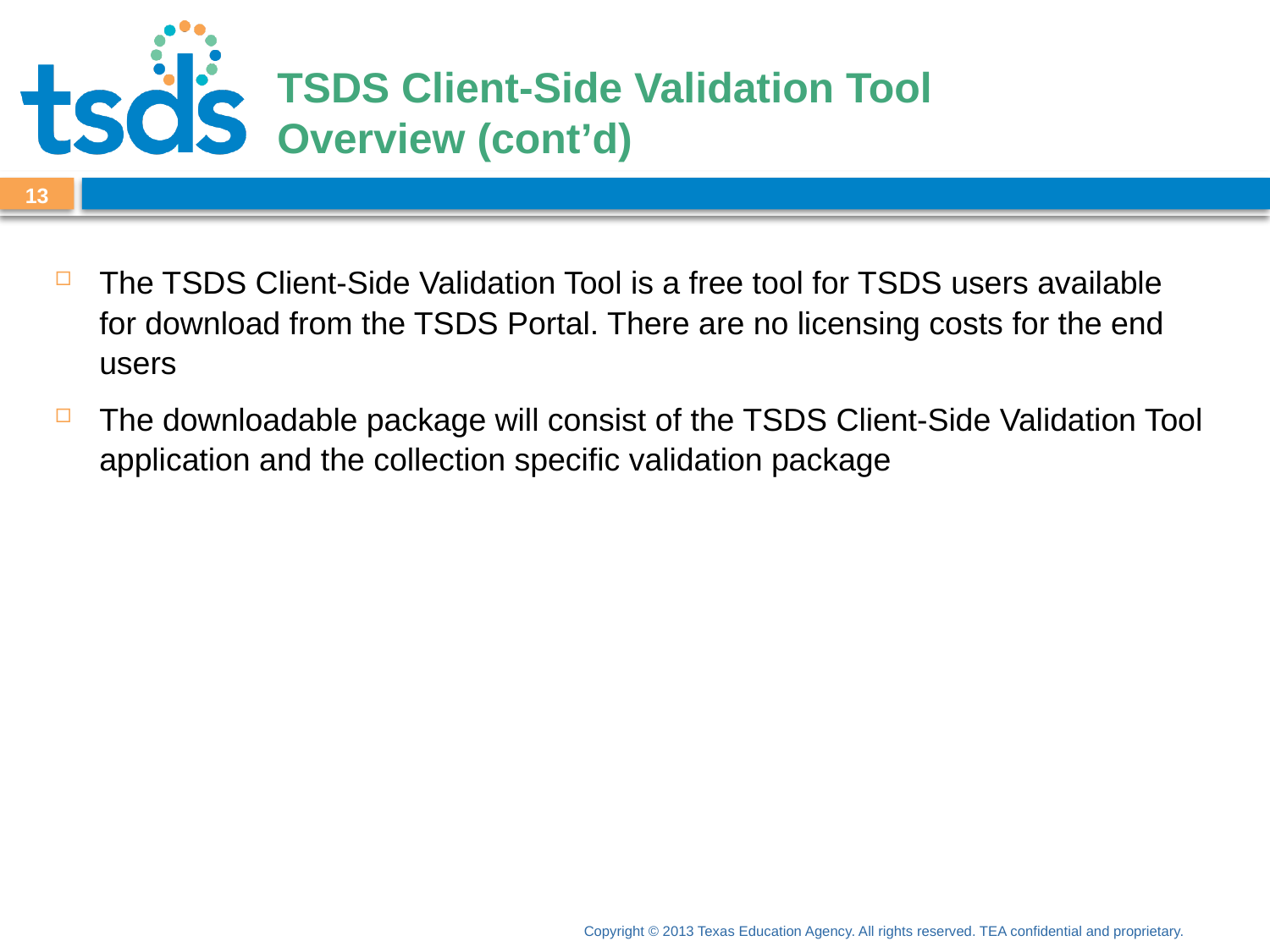

# TSDS Client-Side Validation Tool Overview (cont’d)
13
The TSDS Client-Side Validation Tool is a free tool for TSDS users available for download from the TSDS Portal. There are no licensing costs for the end users
The downloadable package will consist of the TSDS Client-Side Validation Tool application and the collection specific validation package